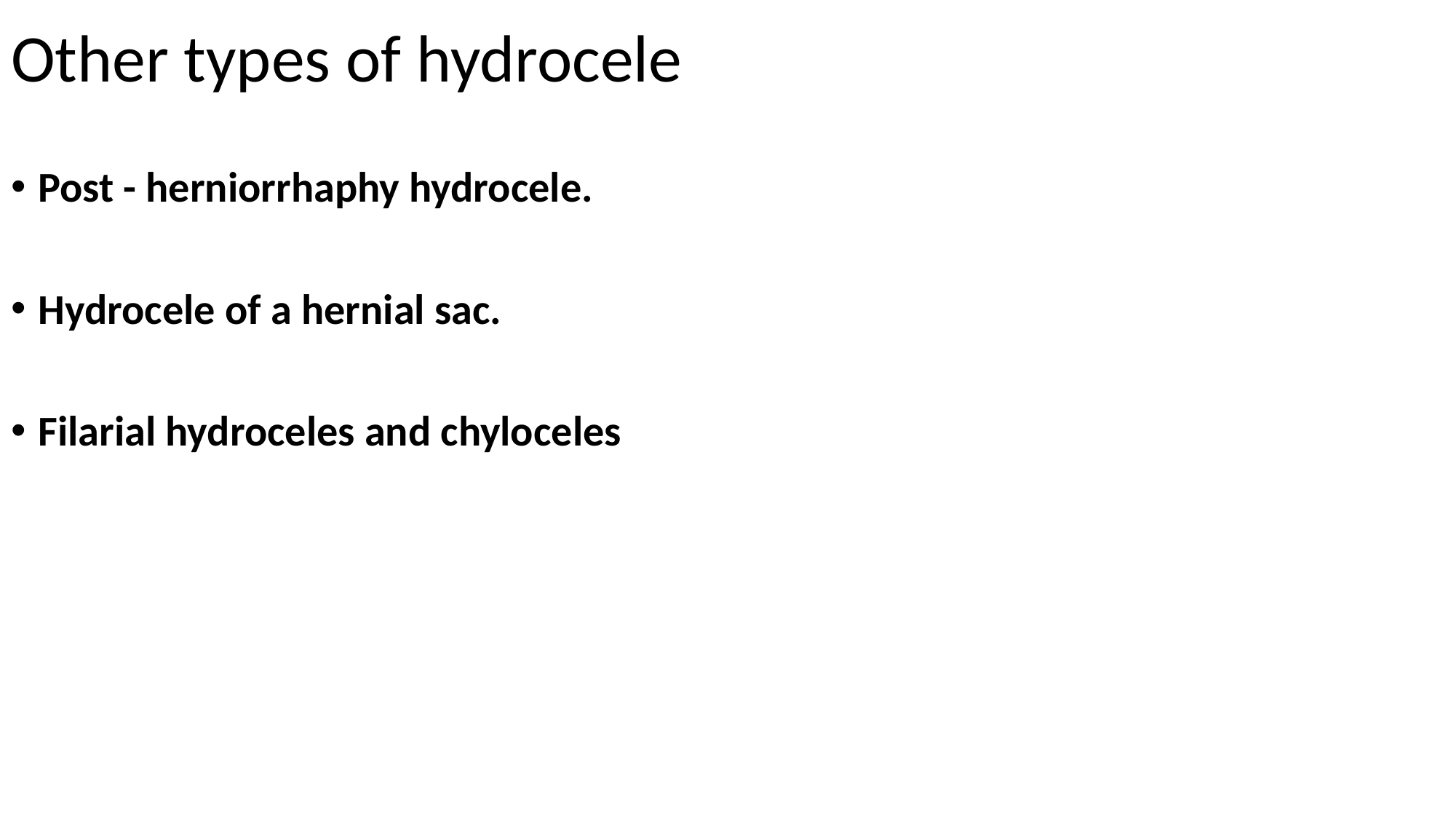

# Other types of hydrocele
Post - herniorrhaphy hydrocele.

Hydrocele of a hernial sac.

Filarial hydroceles and chyloceles